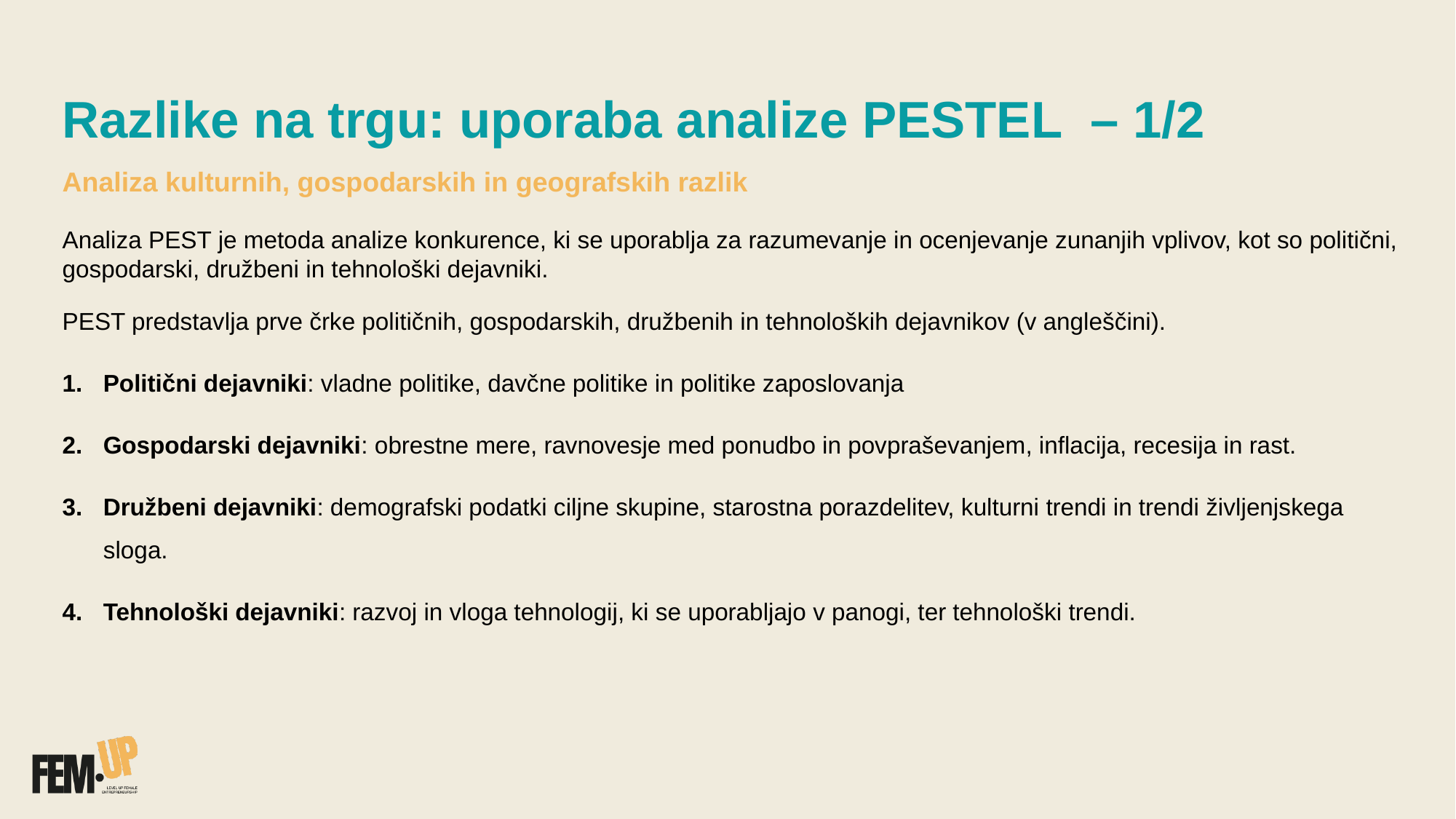

Razlike na trgu: uporaba analize PESTEL  – 1/2
Analiza kulturnih, gospodarskih in geografskih razlik​
Analiza PEST je metoda analize konkurence, ki se uporablja za razumevanje in ocenjevanje zunanjih vplivov, kot so politični, gospodarski, družbeni in tehnološki dejavniki.
PEST predstavlja prve črke političnih, gospodarskih, družbenih in tehnoloških dejavnikov (v angleščini).​
Politični dejavniki: vladne politike, davčne politike in politike zaposlovanja
Gospodarski dejavniki: obrestne mere, ravnovesje med ponudbo in povpraševanjem, inflacija, recesija in rast.
Družbeni dejavniki: demografski podatki ciljne skupine, starostna porazdelitev, kulturni trendi in trendi življenjskega sloga.
Tehnološki dejavniki: razvoj in vloga tehnologij, ki se uporabljajo v panogi, ter tehnološki trendi.​